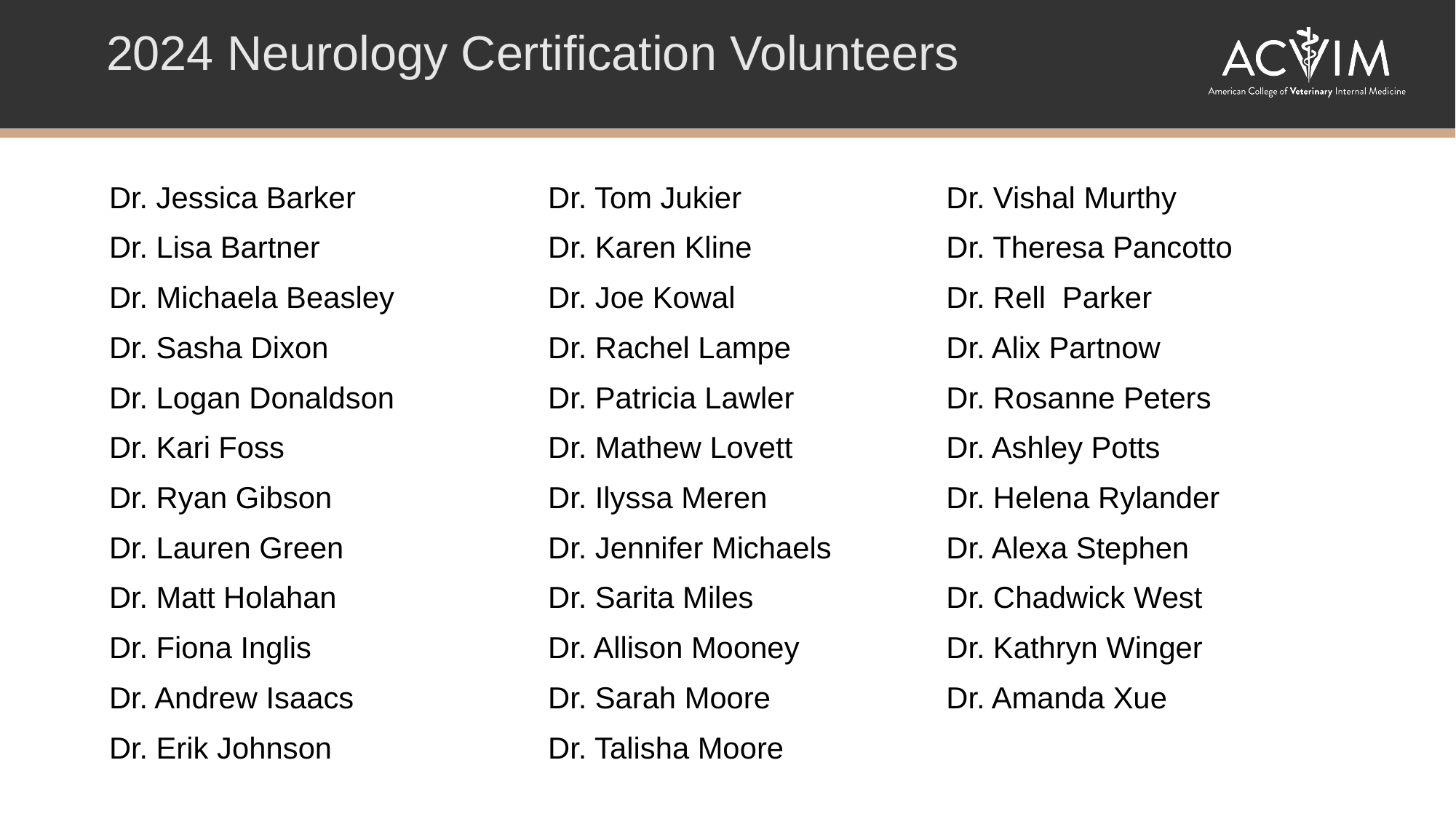

2024 Neurology Certification Volunteers
| Dr. Jessica Barker | Dr. Tom Jukier | Dr. Vishal Murthy |
| --- | --- | --- |
| Dr. Lisa Bartner | Dr. Karen Kline | Dr. Theresa Pancotto |
| Dr. Michaela Beasley | Dr. Joe Kowal | Dr. Rell Parker |
| Dr. Sasha Dixon | Dr. Rachel Lampe | Dr. Alix Partnow |
| Dr. Logan Donaldson | Dr. Patricia Lawler | Dr. Rosanne Peters |
| Dr. Kari Foss | Dr. Mathew Lovett | Dr. Ashley Potts |
| Dr. Ryan Gibson | Dr. Ilyssa Meren | Dr. Helena Rylander |
| Dr. Lauren Green | Dr. Jennifer Michaels | Dr. Alexa Stephen |
| Dr. Matt Holahan | Dr. Sarita Miles | Dr. Chadwick West |
| Dr. Fiona Inglis | Dr. Allison Mooney | Dr. Kathryn Winger |
| Dr. Andrew Isaacs | Dr. Sarah Moore | Dr. Amanda Xue |
| Dr. Erik Johnson | Dr. Talisha Moore |  |